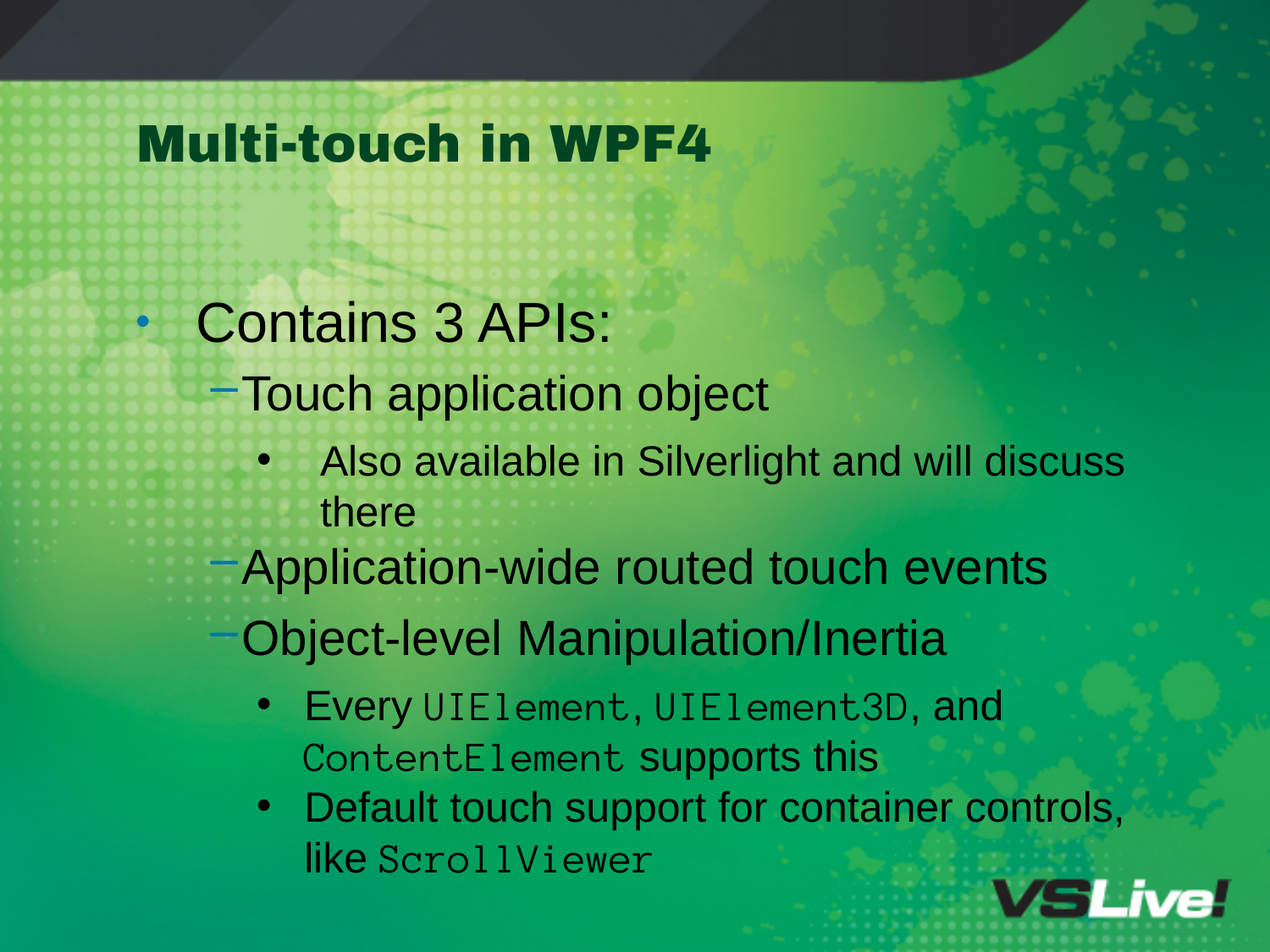

# Multi-touch in WPF4
Contains 3 APIs:
Touch application object
Also available in Silverlight and will discuss there
Application-wide routed touch events
Object-level Manipulation/Inertia
Every UIElement, UIElement3D, and ContentElement supports this
Default touch support for container controls, like ScrollViewer